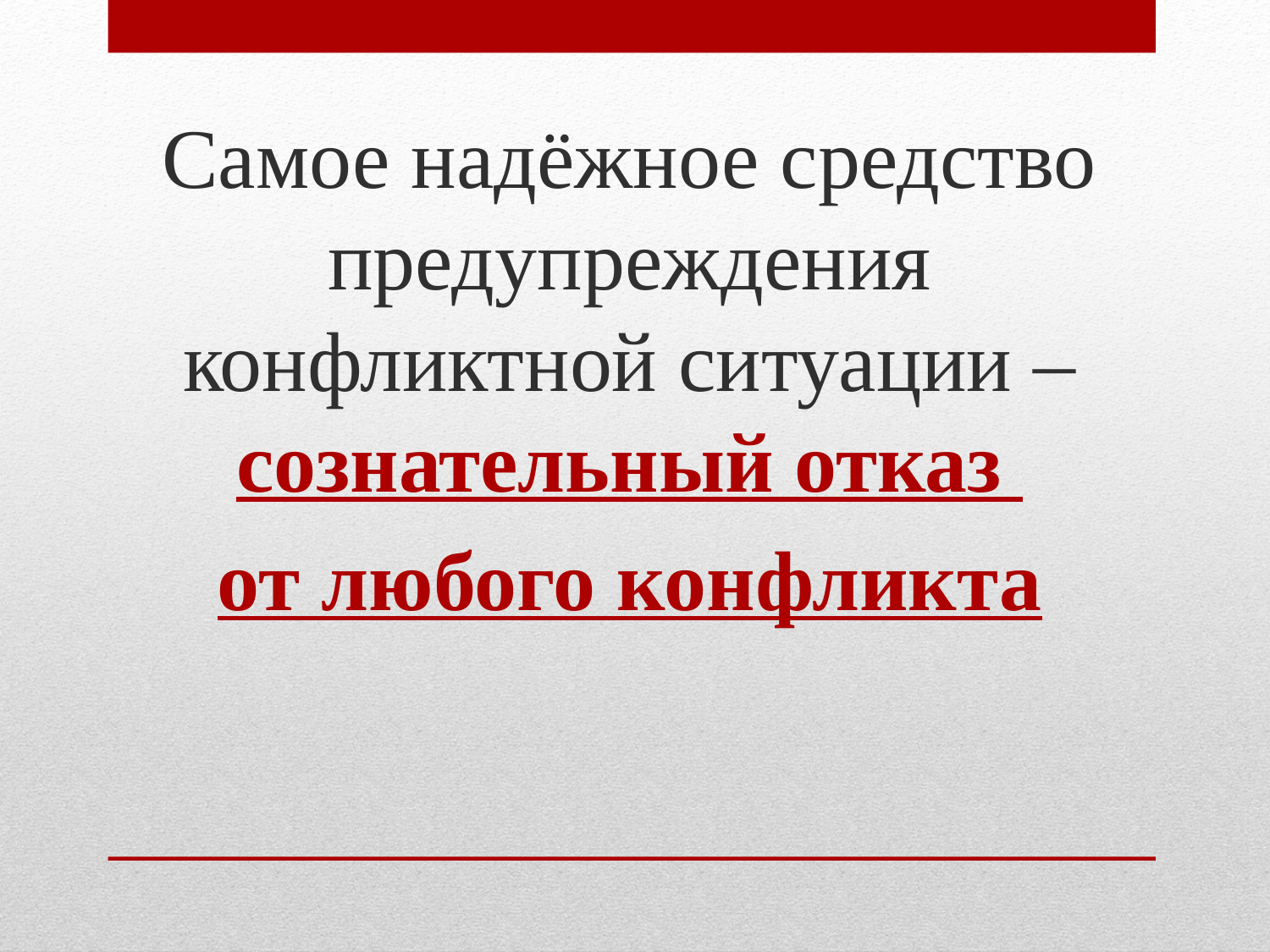

Самое надёжное средство предупреждения конфликтной ситуации – сознательный отказ
от любого конфликта